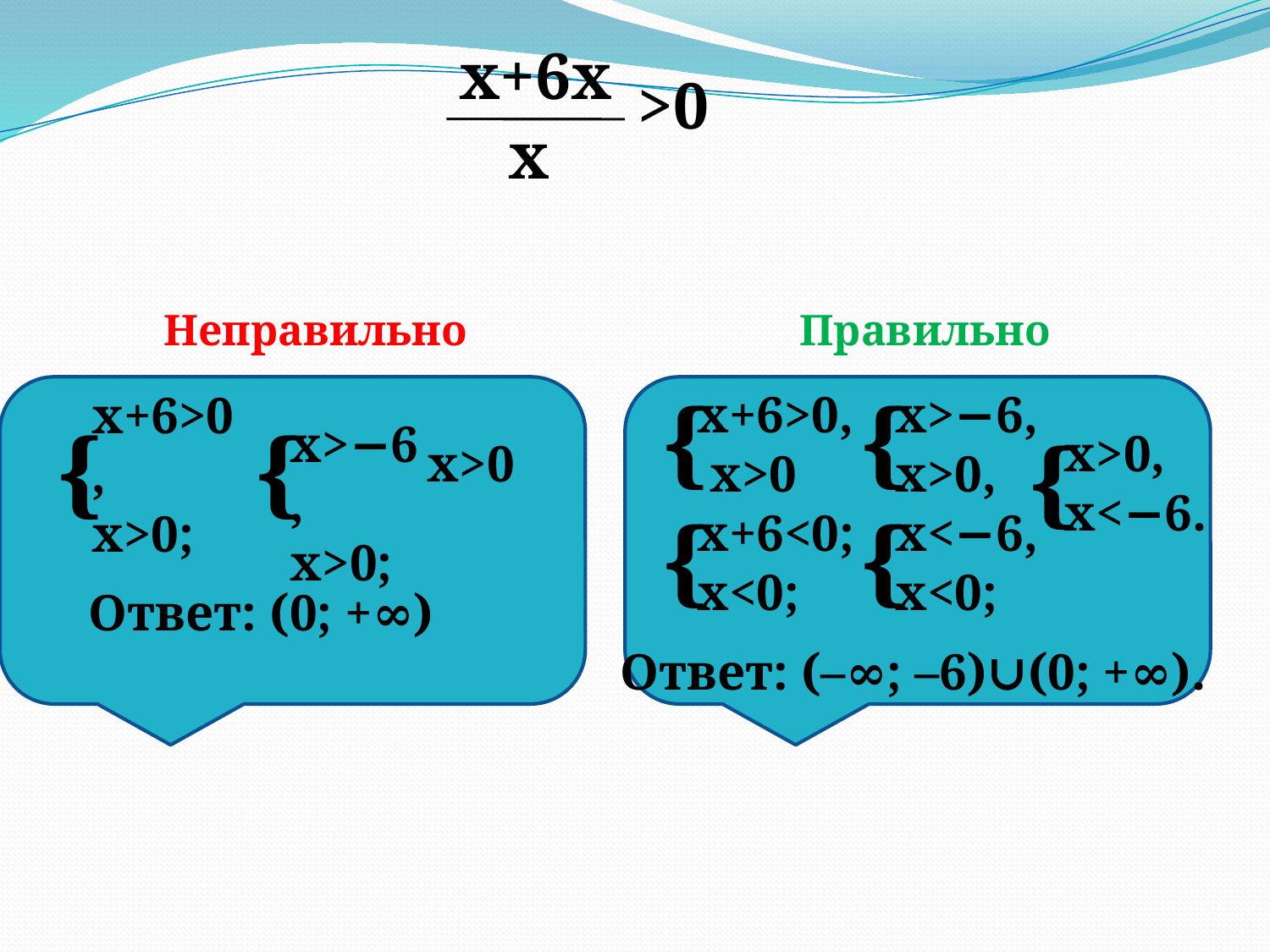

x+6x

>0
x
Неправильно
Правильно

{
x+6>0,
 x>0
x+6<0;
x<0;

{
x>−6,
x>0,
x<−6,
x<0;
{
x+6>0,
x>0;
{
x>−6,
x>0;
{
x>0,
x<−6.
x>0
{
{
Ответ: (0; +∞)
Ответ: (–∞; –6)∪(0; +∞).